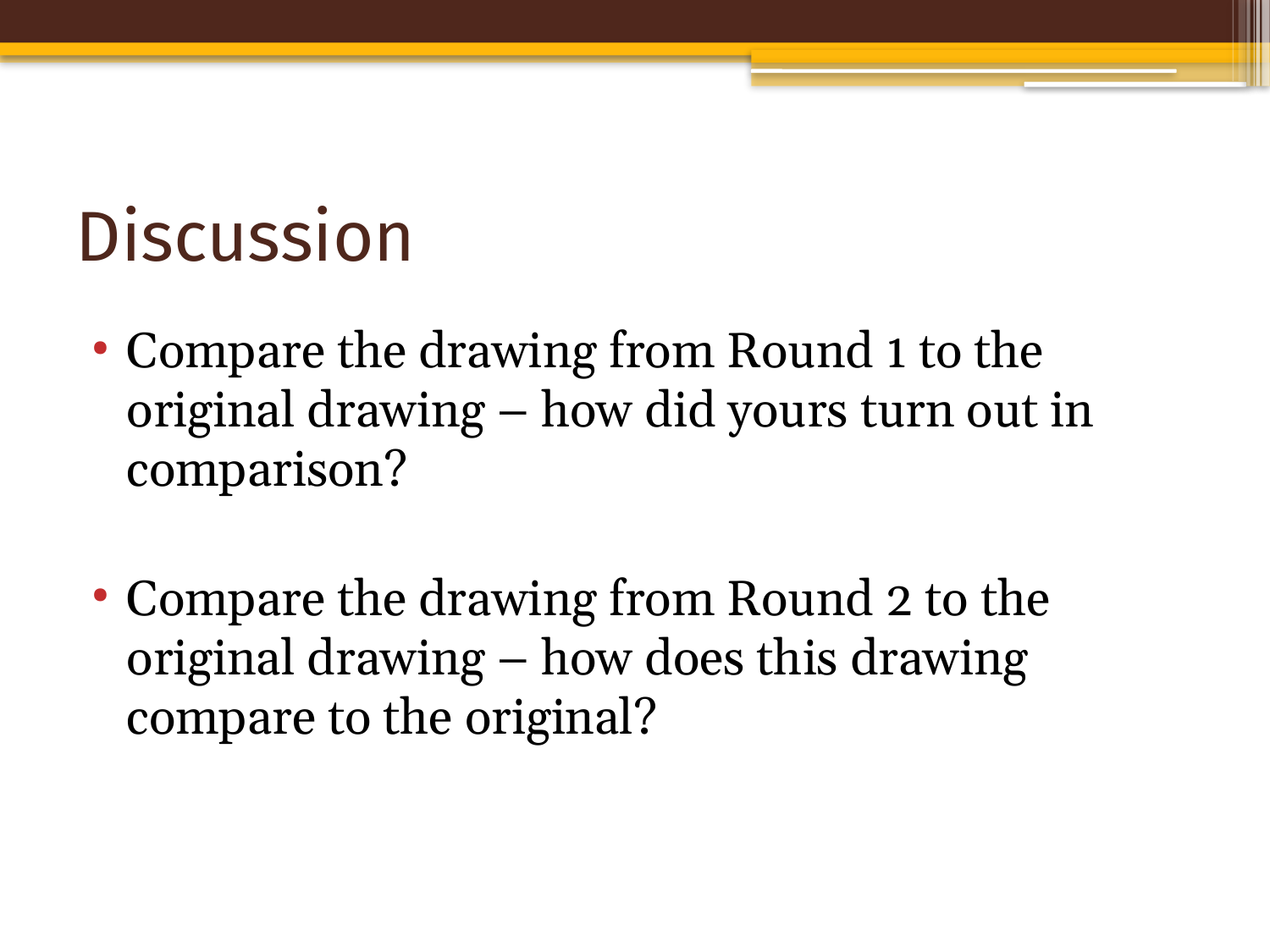

# Discussion
Compare the drawing from Round 1 to the original drawing – how did yours turn out in comparison?

Compare the drawing from Round 2 to the original drawing – how does this drawing compare to the original?